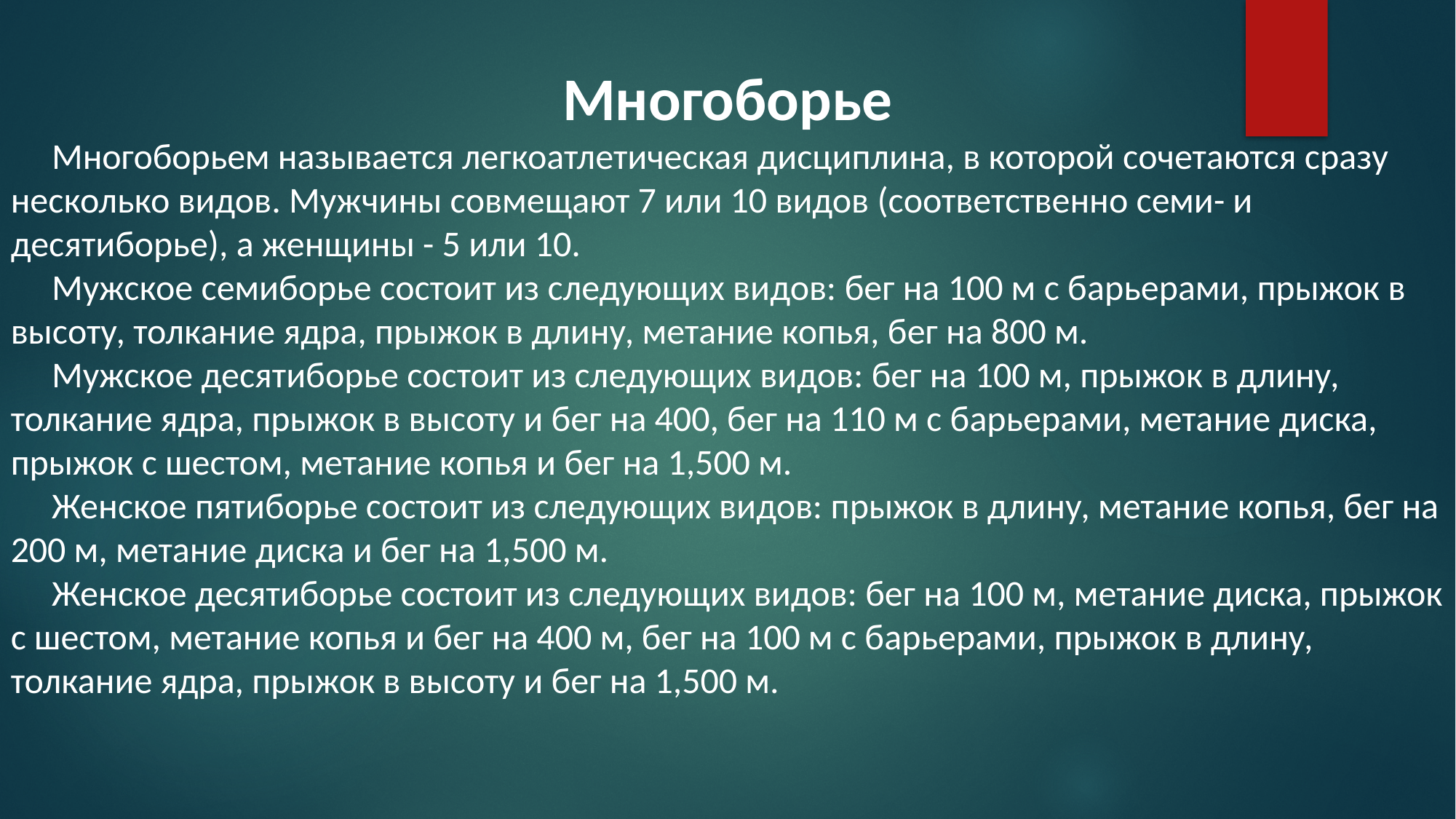

Многоборье
     Многоборьем называется легкоатлетическая дисциплина, в которой сочетаются сразу несколько видов. Мужчины совмещают 7 или 10 видов (соответственно семи- и десятиборье), а женщины - 5 или 10.
     Мужское семиборье состоит из следующих видов: бег на 100 м с барьерами, прыжок в высоту, толкание ядра, прыжок в длину, метание копья, бег на 800 м.
     Мужское десятиборье состоит из следующих видов: бег на 100 м, прыжок в длину, толкание ядра, прыжок в высоту и бег на 400, бег на 110 м с барьерами, метание диска, прыжок с шестом, метание копья и бег на 1,500 м.
     Женское пятиборье состоит из следующих видов: прыжок в длину, метание копья, бег на 200 м, метание диска и бег на 1,500 м.
     Женское десятиборье состоит из следующих видов: бег на 100 м, метание диска, прыжок с шестом, метание копья и бег на 400 м, бег на 100 м с барьерами, прыжок в длину, толкание ядра, прыжок в высоту и бег на 1,500 м.